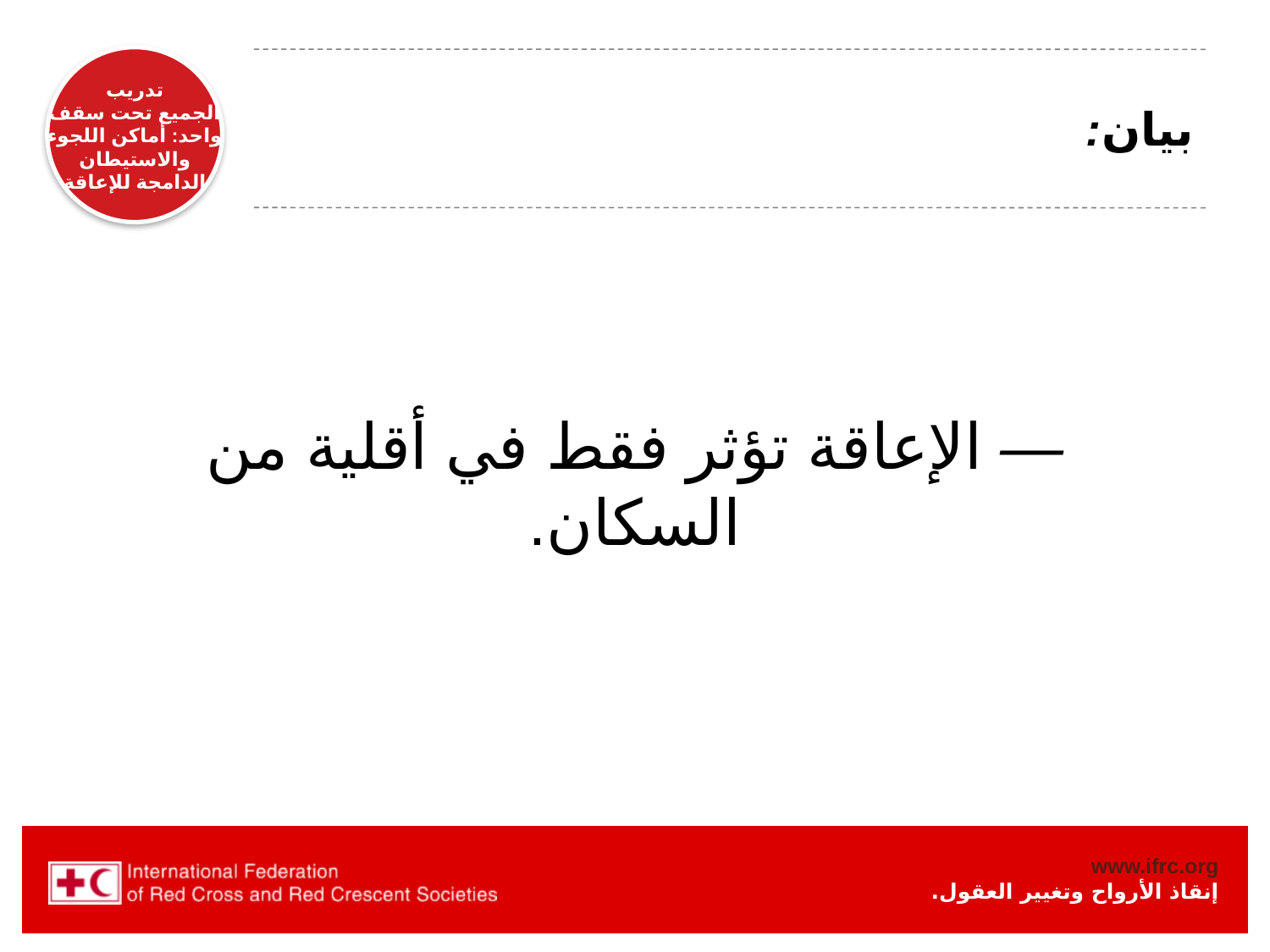

# بيان:
— الإعاقة تؤثر فقط في أقلية من السكان.